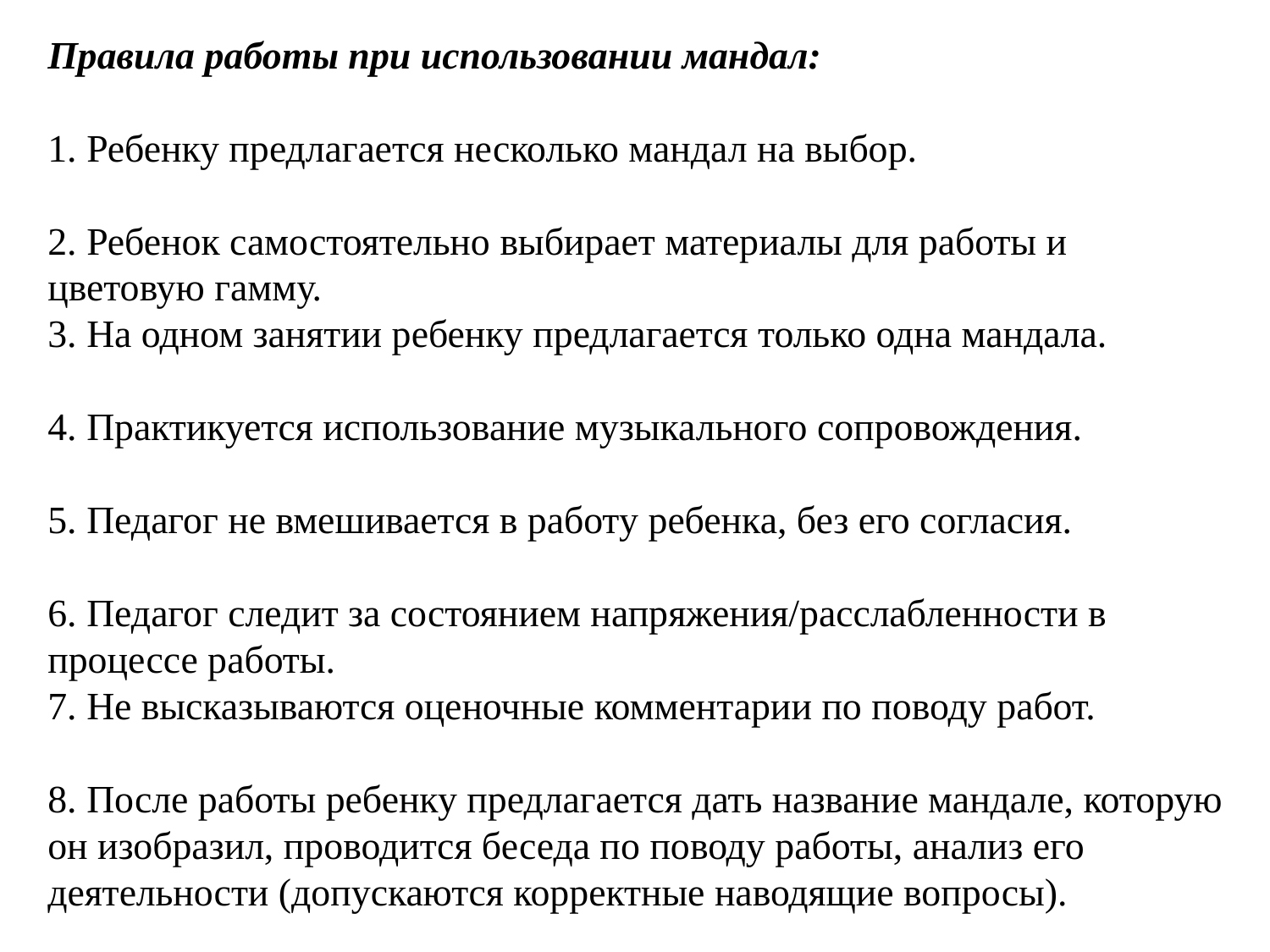

# Правила работы при использовании мандал: 1. Ребенку предлагается несколько мандал на выбор. 2. Ребенок самостоятельно выбирает материалы для работы и цветовую гамму. 3. На одном занятии ребенку предлагается только одна мандала. 4. Практикуется использование музыкального сопровождения. 5. Педагог не вмешивается в работу ребенка, без его согласия. 6. Педагог следит за состоянием напряжения/расслабленности в процессе работы. 7. Не высказываются оценочные комментарии по поводу работ. 8. После работы ребенку предлагается дать название мандале, которую он изобразил, проводится беседа по поводу работы, анализ его деятельности (допускаются корректные наводящие вопросы).